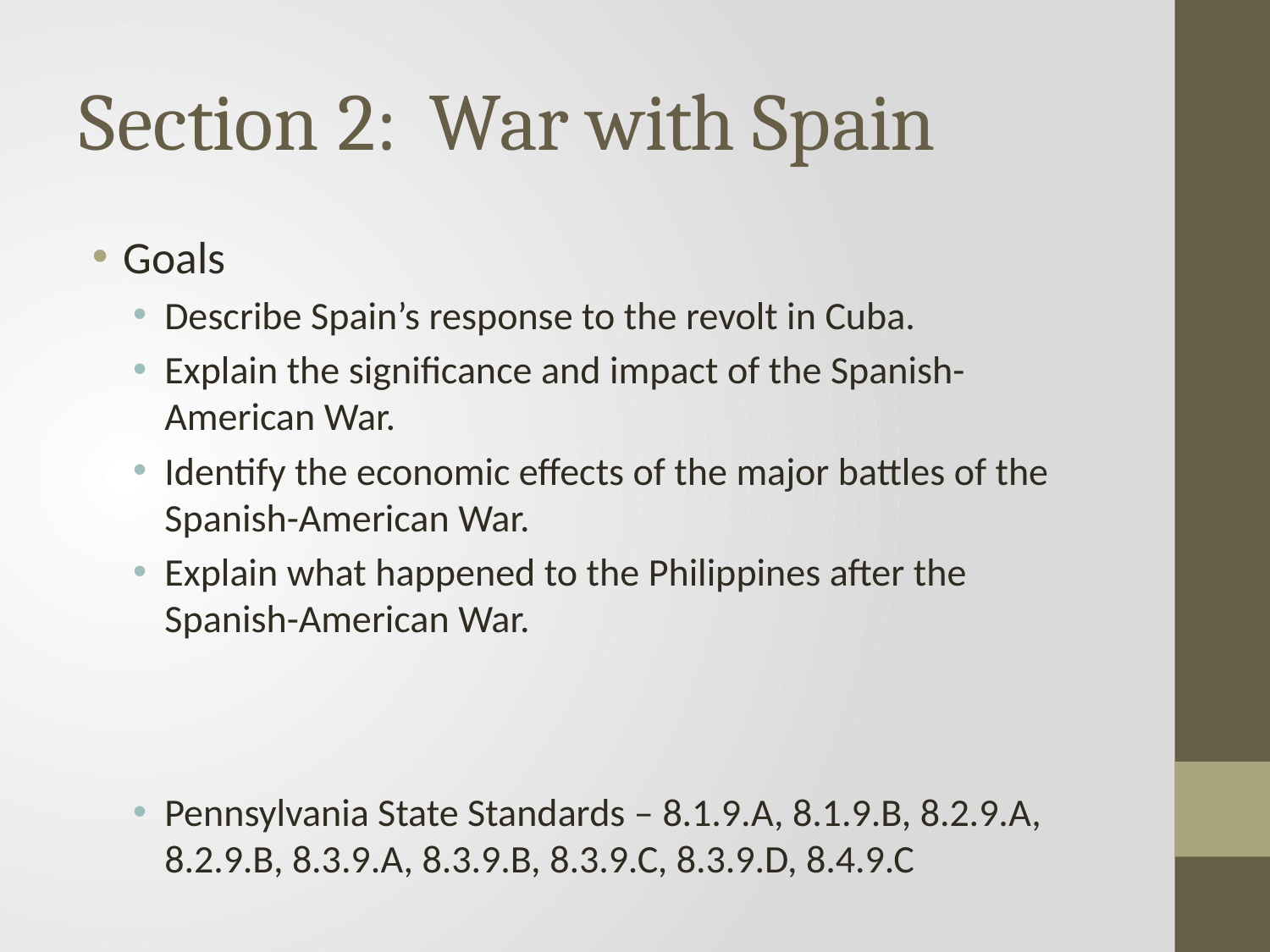

# Section 2:  War with Spain
Goals
Describe Spain’s response to the revolt in Cuba.
Explain the significance and impact of the Spanish-American War.
Identify the economic effects of the major battles of the Spanish-American War.
Explain what happened to the Philippines after the Spanish-American War.

Pennsylvania State Standards – 8.1.9.A, 8.1.9.B, 8.2.9.A, 8.2.9.B, 8.3.9.A, 8.3.9.B, 8.3.9.C, 8.3.9.D, 8.4.9.C